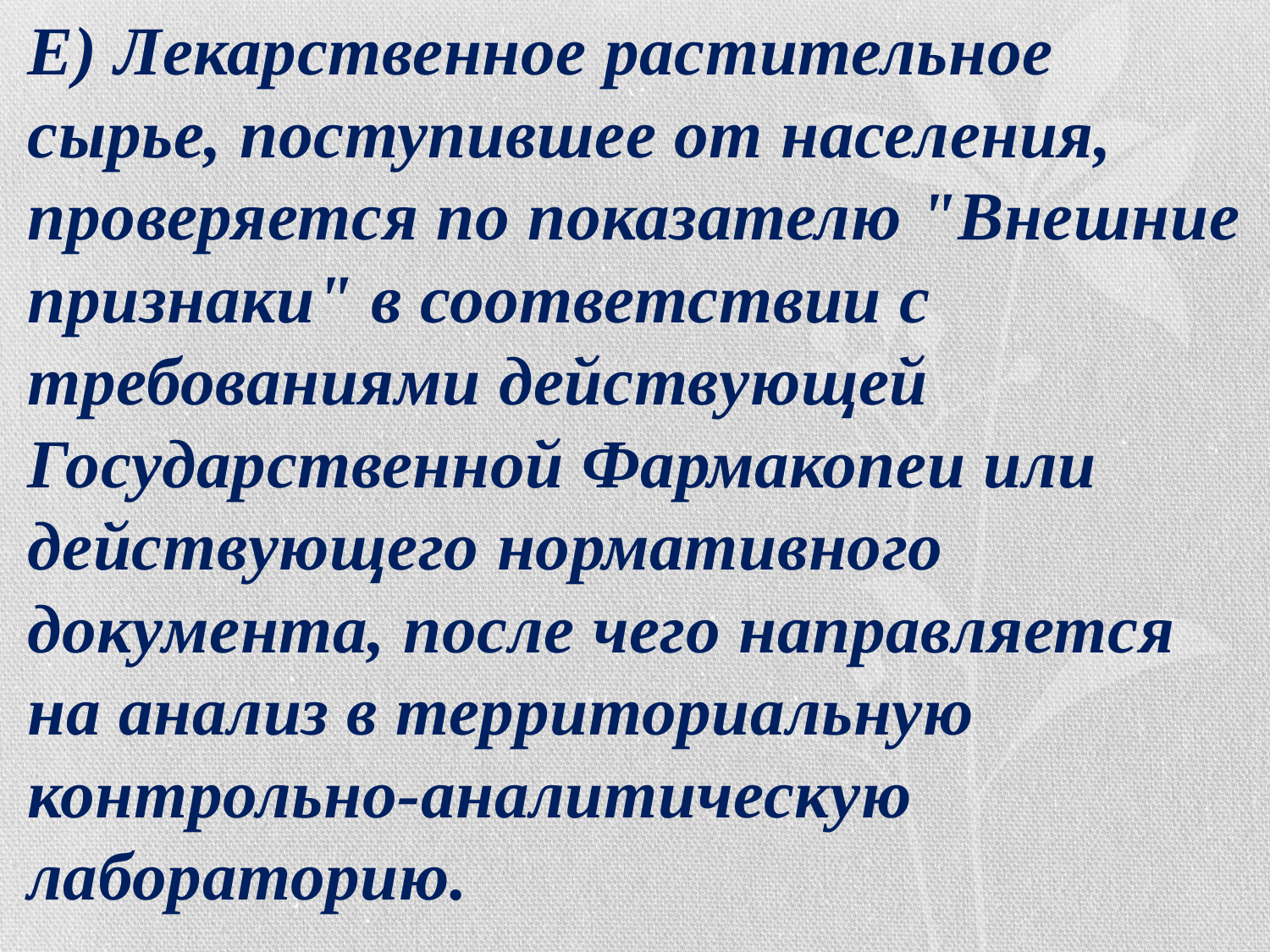

Е) Лекарственное растительное сырье, поступившее от населения, проверяется по показателю "Внешние признаки" в соответствии с требованиями действующей Государственной Фармакопеи или действующего нормативного документа, после чего направляется на анализ в территориальную контрольно-аналитическую лабораторию.